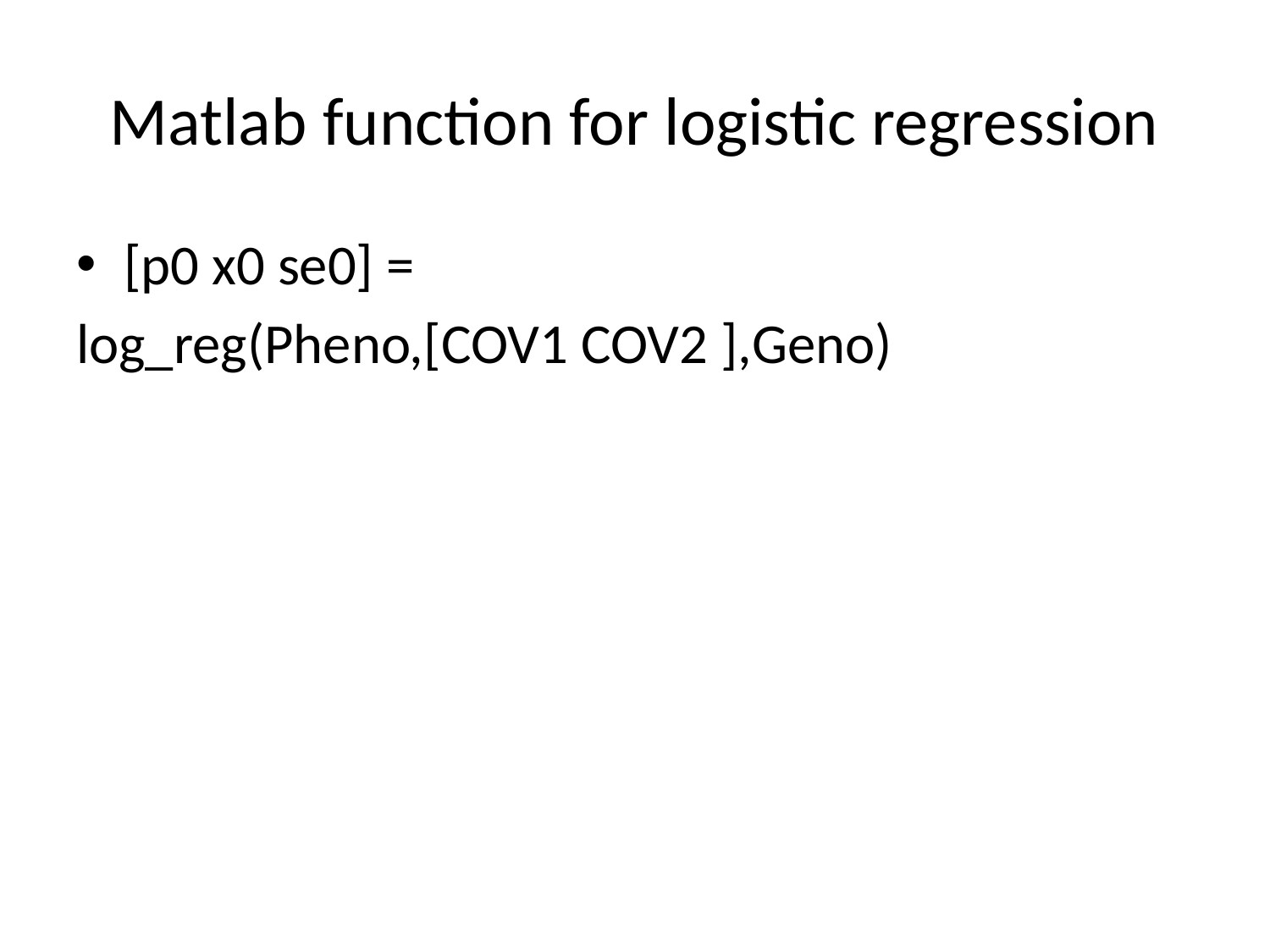

# Matlab function for logistic regression
[p0 x0 se0] =
log_reg(Pheno,[COV1 COV2 ],Geno)